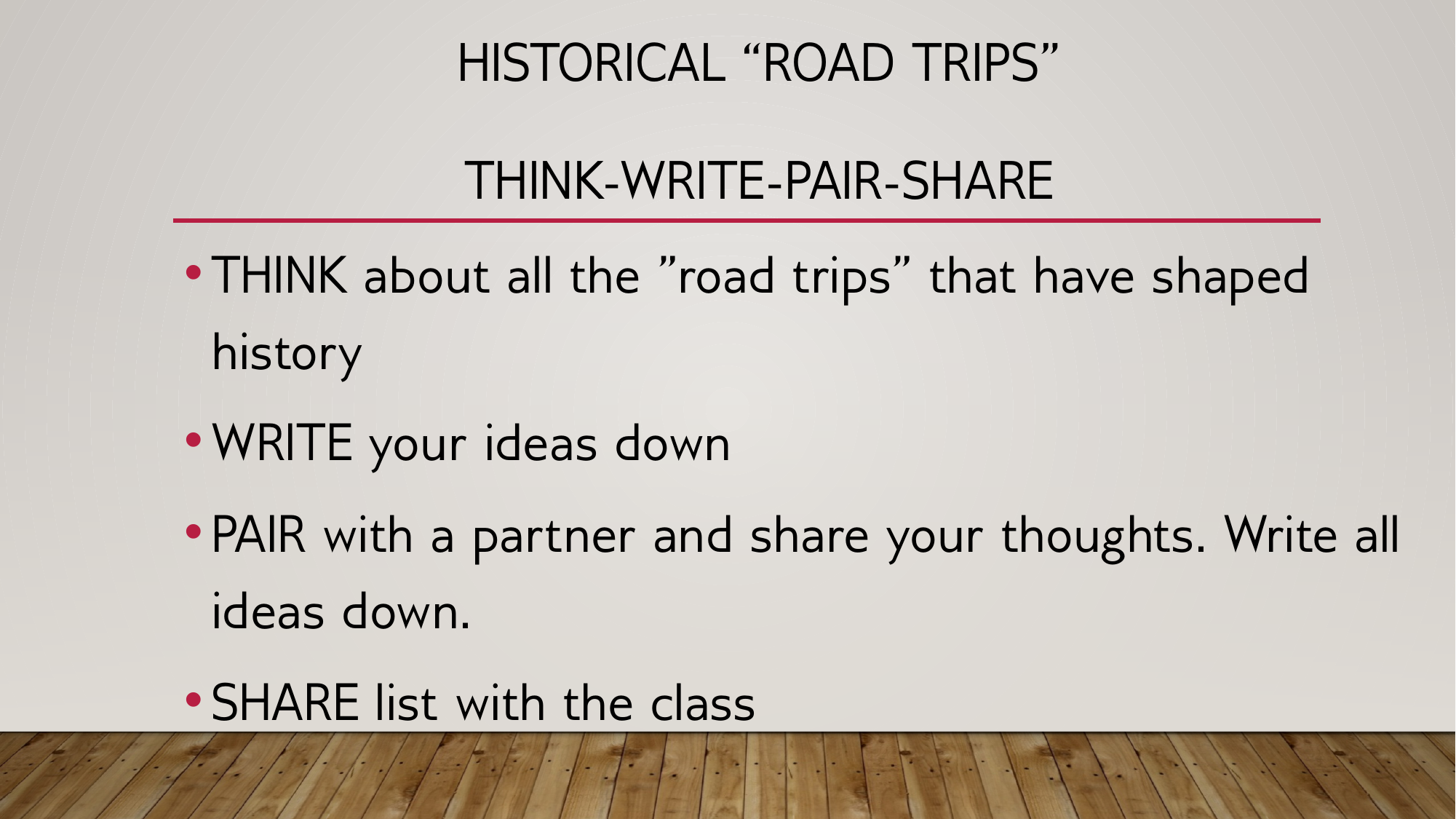

# Historical “road trips” Think-write-Pair-share
THINK about all the ”road trips” that have shaped history
WRITE your ideas down
PAIR with a partner and share your thoughts. Write all ideas down.
SHARE list with the class